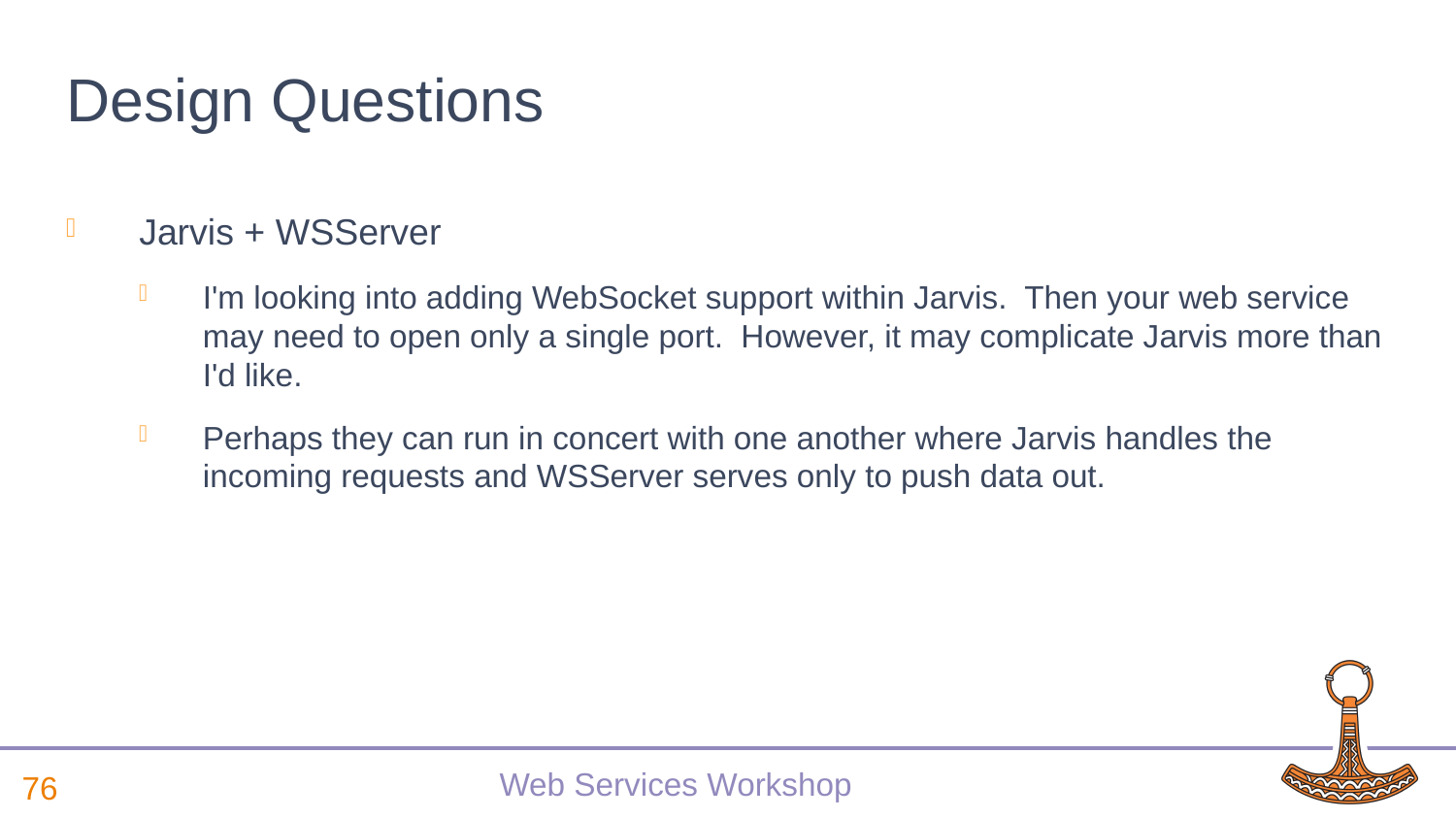

# Design Questions
Jarvis + WSServer
I'm looking into adding WebSocket support within Jarvis.  Then your web service may need to open only a single port.  However, it may complicate Jarvis more than I'd like.
Perhaps they can run in concert with one another where Jarvis handles the incoming requests and WSServer serves only to push data out.